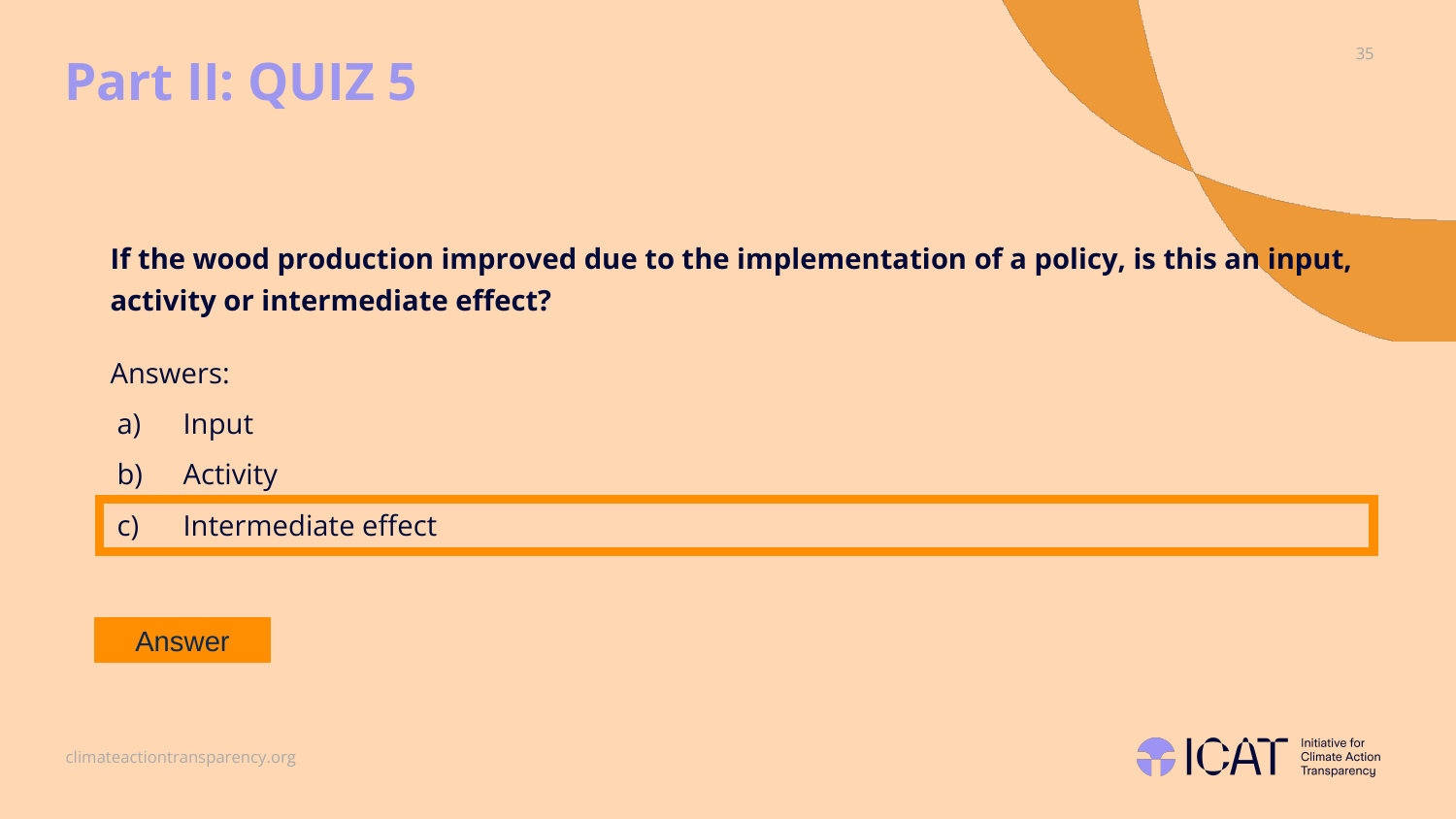

# Part II: QUIZ 5
If the wood production improved due to the implementation of a policy, is this an input, activity or intermediate effect?
Answers:
Input
Activity
Intermediate effect

Answer